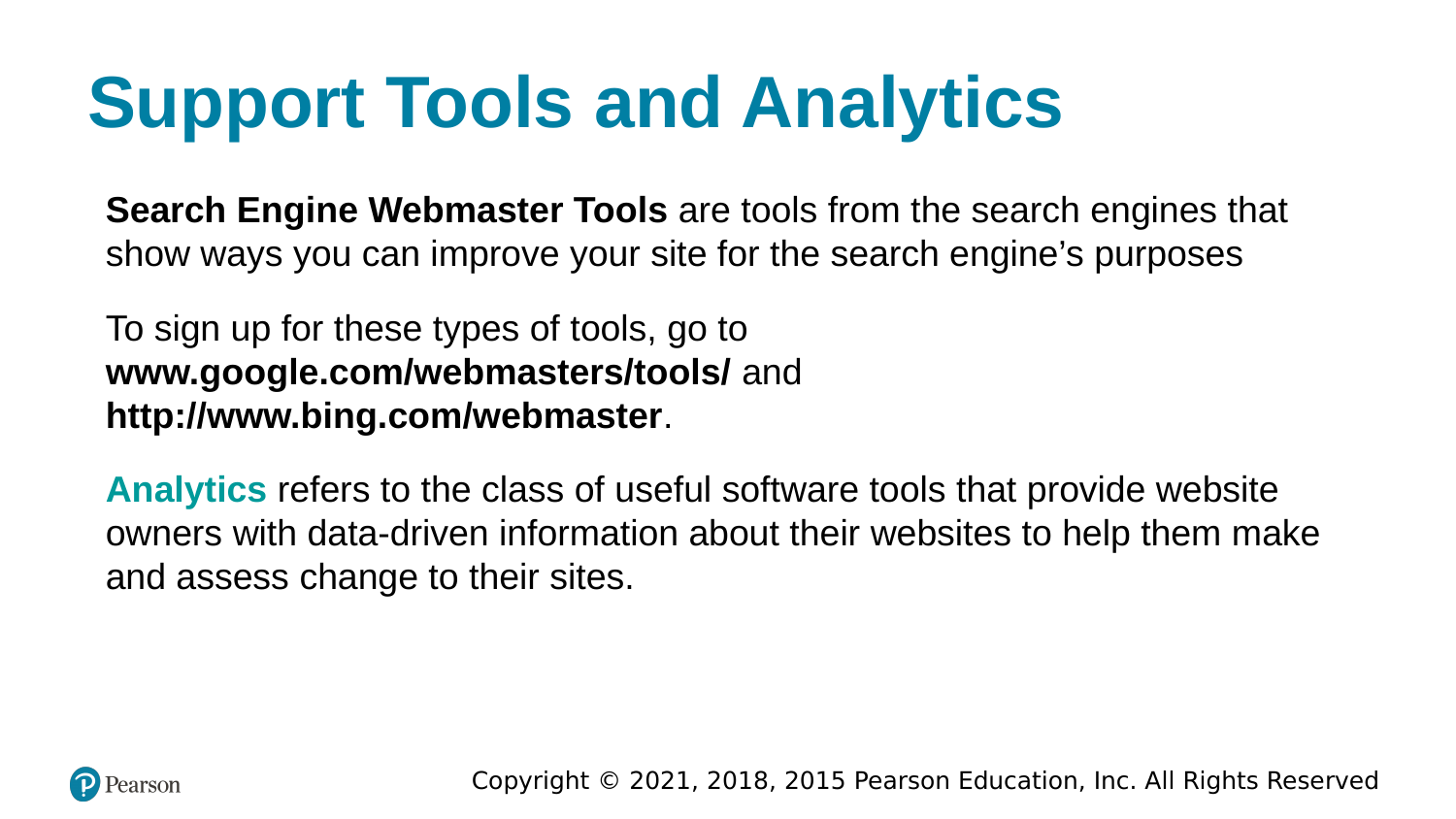

# Support Tools and Analytics
Search Engine Webmaster Tools are tools from the search engines that show ways you can improve your site for the search engine’s purposes
To sign up for these types of tools, go to www.google.com/webmasters/tools/ and http://www.bing.com/webmaster.
Analytics refers to the class of useful software tools that provide website owners with data-driven information about their websites to help them make and assess change to their sites.